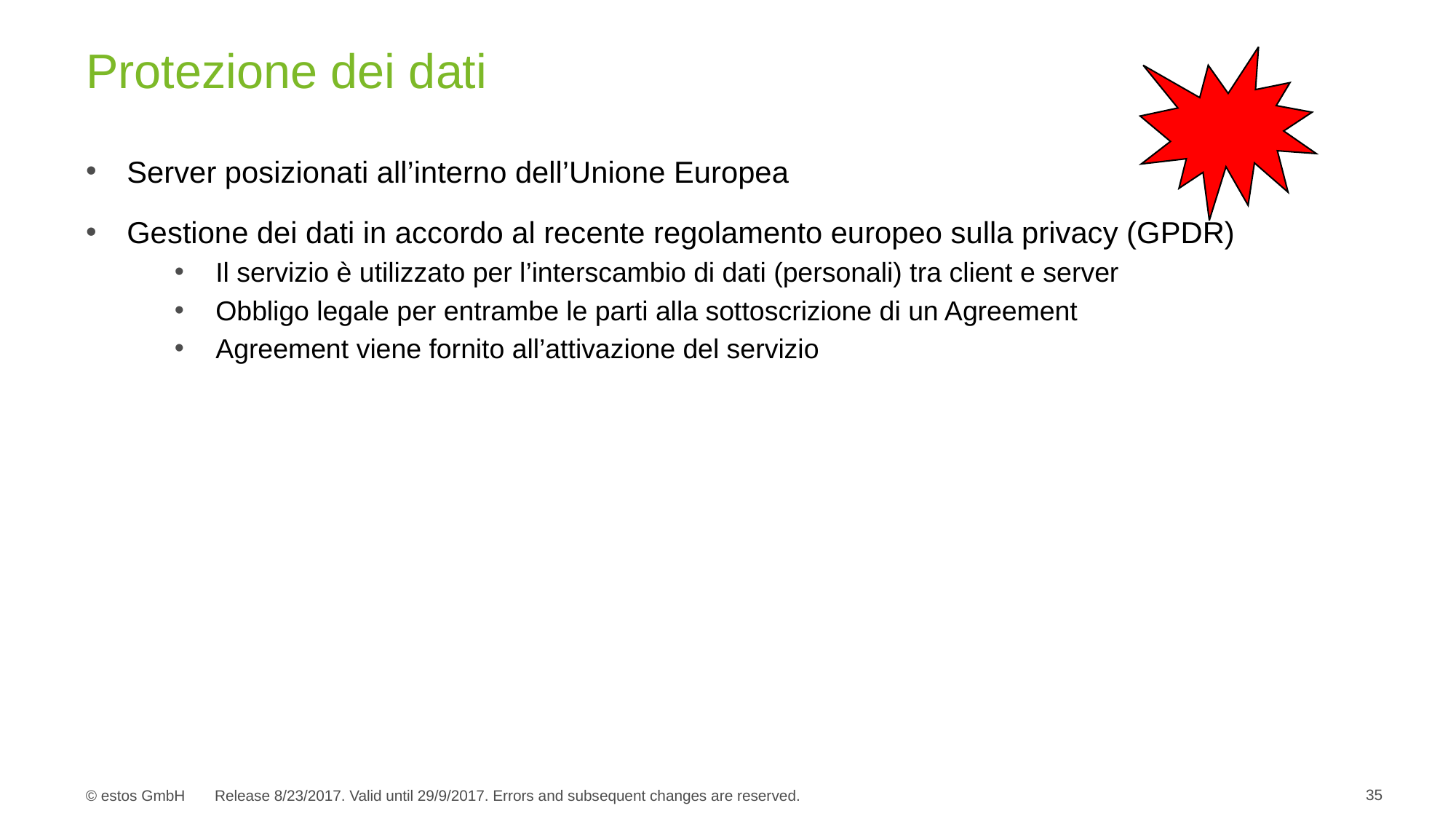

# Protezione dei dati

Server posizionati all’interno dell’Unione Europea
Gestione dei dati in accordo al recente regolamento europeo sulla privacy (GPDR)
Il servizio è utilizzato per l’interscambio di dati (personali) tra client e server
Obbligo legale per entrambe le parti alla sottoscrizione di un Agreement
Agreement viene fornito all’attivazione del servizio

© estos GmbH
Release 8/23/2017. Valid until 29/9/2017. Errors and subsequent changes are reserved.
35